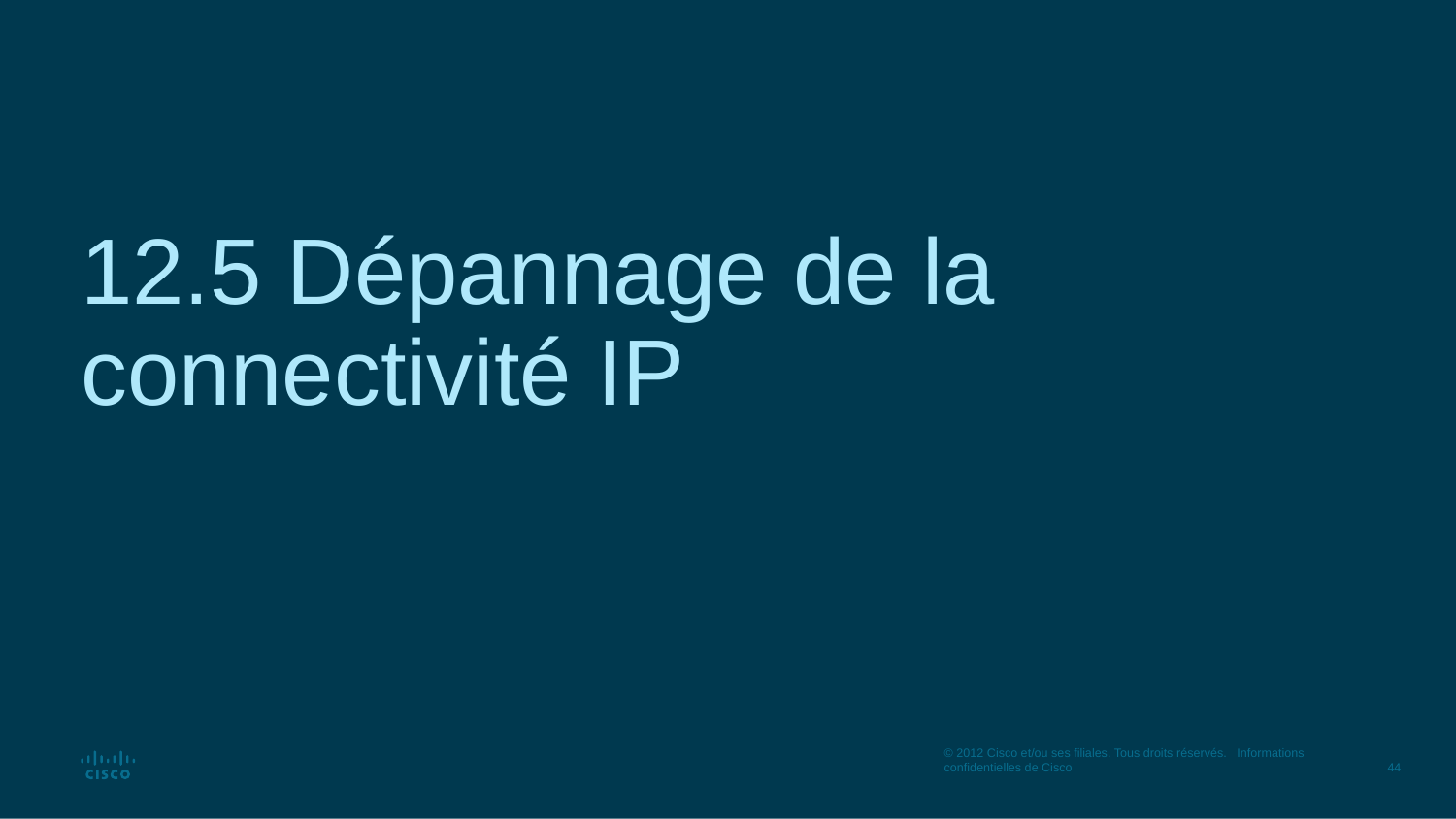

# 12.5 Dépannage de la connectivité IP